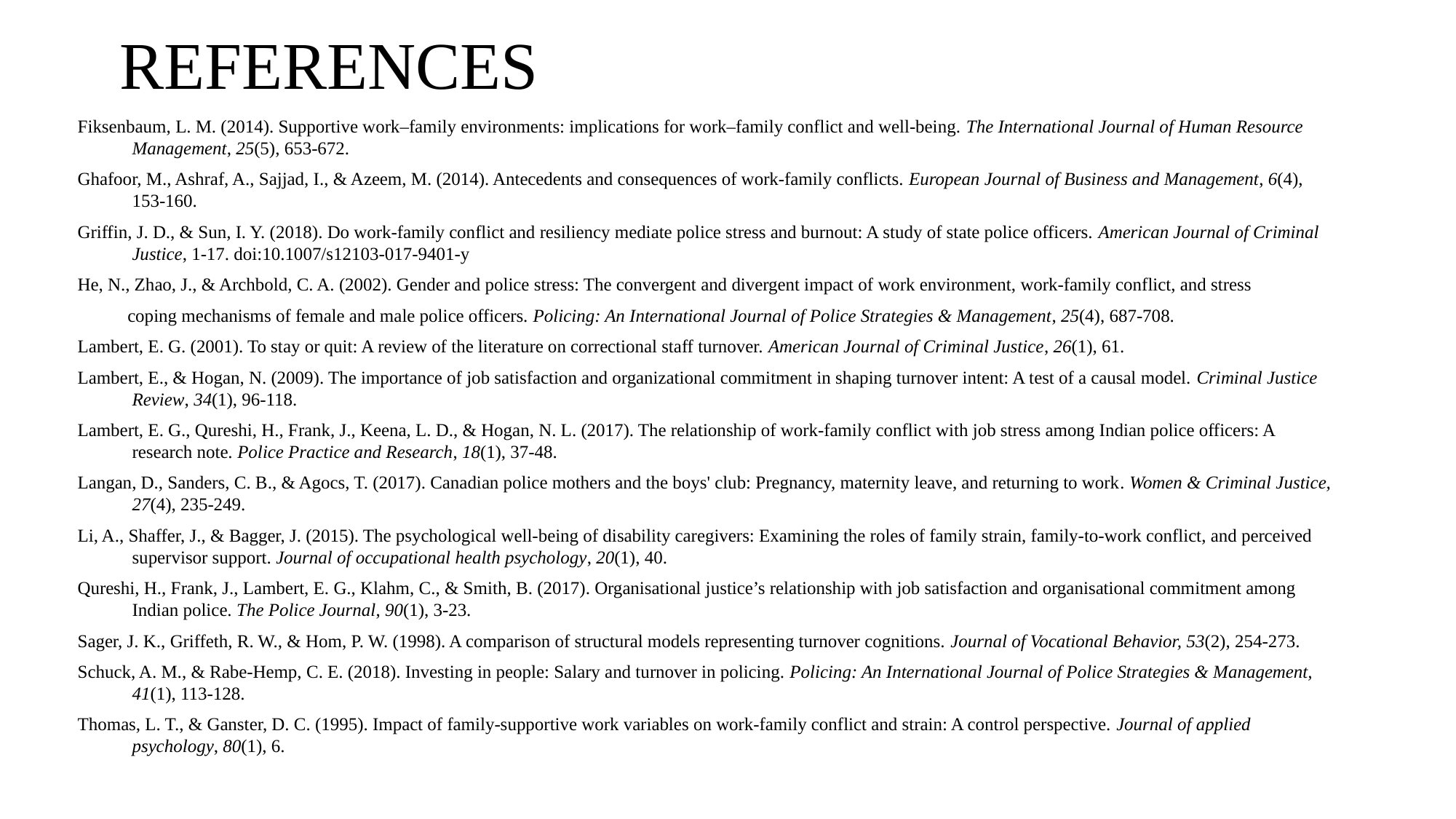

# REFERENCES
Fiksenbaum, L. M. (2014). Supportive work–family environments: implications for work–family conflict and well-being. The International Journal of Human Resource Management, 25(5), 653-672.
Ghafoor, M., Ashraf, A., Sajjad, I., & Azeem, M. (2014). Antecedents and consequences of work-family conflicts. European Journal of Business and Management, 6(4), 153-160.
Griffin, J. D., & Sun, I. Y. (2018). Do work-family conflict and resiliency mediate police stress and burnout: A study of state police officers. American Journal of Criminal Justice, 1-17. doi:10.1007/s12103-017-9401-y
He, N., Zhao, J., & Archbold, C. A. (2002). Gender and police stress: The convergent and divergent impact of work environment, work-family conflict, and stress
           coping mechanisms of female and male police officers. Policing: An International Journal of Police Strategies & Management, 25(4), 687-708.
Lambert, E. G. (2001). To stay or quit: A review of the literature on correctional staff turnover. American Journal of Criminal Justice, 26(1), 61.
Lambert, E., & Hogan, N. (2009). The importance of job satisfaction and organizational commitment in shaping turnover intent: A test of a causal model. Criminal Justice Review, 34(1), 96-118.
Lambert, E. G., Qureshi, H., Frank, J., Keena, L. D., & Hogan, N. L. (2017). The relationship of work-family conflict with job stress among Indian police officers: A research note. Police Practice and Research, 18(1), 37-48.
Langan, D., Sanders, C. B., & Agocs, T. (2017). Canadian police mothers and the boys' club: Pregnancy, maternity leave, and returning to work. Women & Criminal Justice, 27(4), 235-249.
Li, A., Shaffer, J., & Bagger, J. (2015). The psychological well-being of disability caregivers: Examining the roles of family strain, family-to-work conflict, and perceived supervisor support. Journal of occupational health psychology, 20(1), 40.
Qureshi, H., Frank, J., Lambert, E. G., Klahm, C., & Smith, B. (2017). Organisational justice’s relationship with job satisfaction and organisational commitment among Indian police. The Police Journal, 90(1), 3-23.
Sager, J. K., Griffeth, R. W., & Hom, P. W. (1998). A comparison of structural models representing turnover cognitions. Journal of Vocational Behavior, 53(2), 254-273.
Schuck, A. M., & Rabe-Hemp, C. E. (2018). Investing in people: Salary and turnover in policing. Policing: An International Journal of Police Strategies & Management, 41(1), 113-128.
Thomas, L. T., & Ganster, D. C. (1995). Impact of family-supportive work variables on work-family conflict and strain: A control perspective. Journal of applied psychology, 80(1), 6.